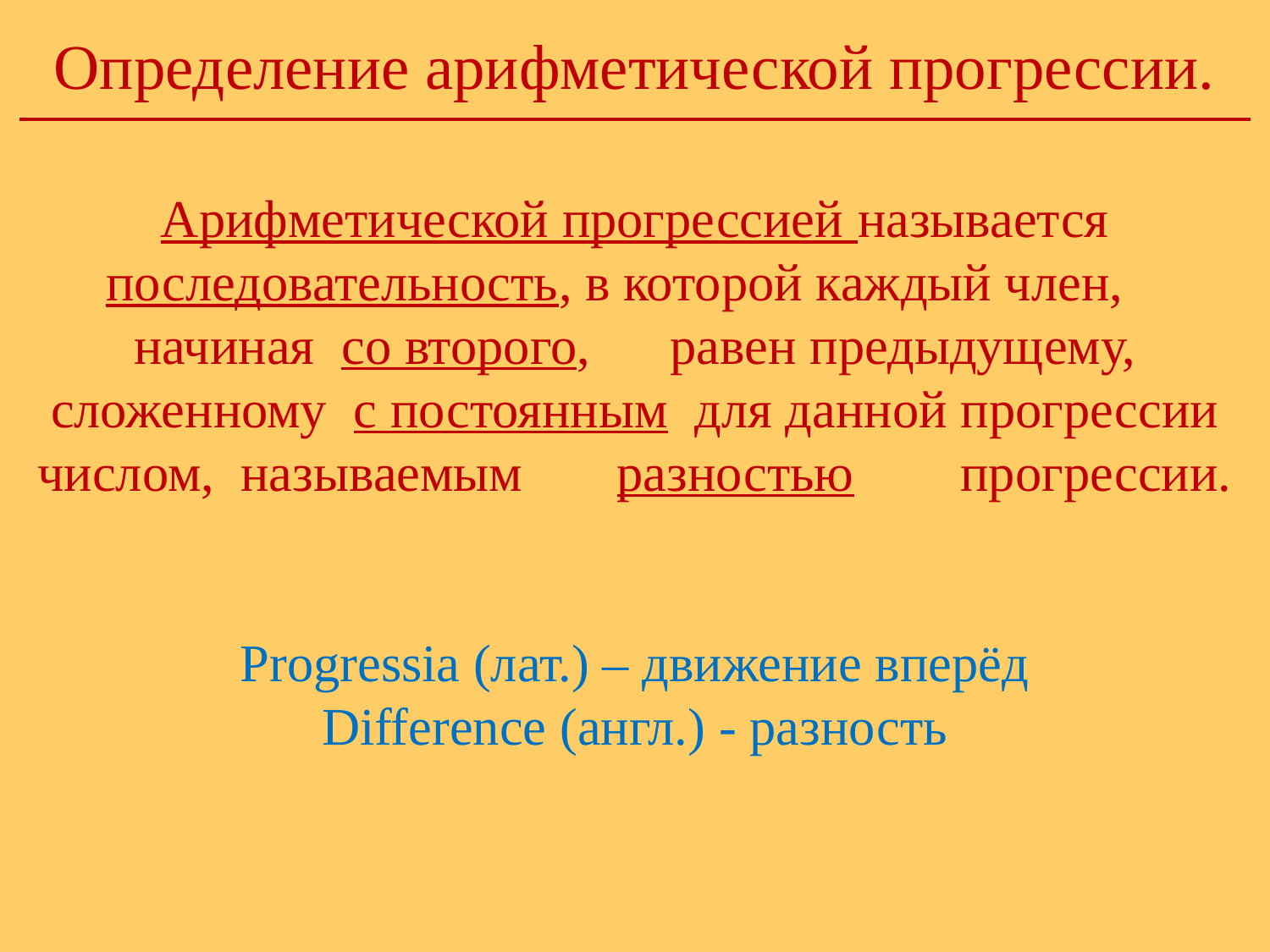

Определение арифметической прогрессии.
Арифметической прогрессией называется последовательность, в которой каждый член,    начиная  со второго,      равен предыдущему, сложенному  с постоянным  для данной прогрессии числом,  называемым       разностью        прогрессии.

Progressia (лат.) – движение вперёд
Difference (англ.) - разность